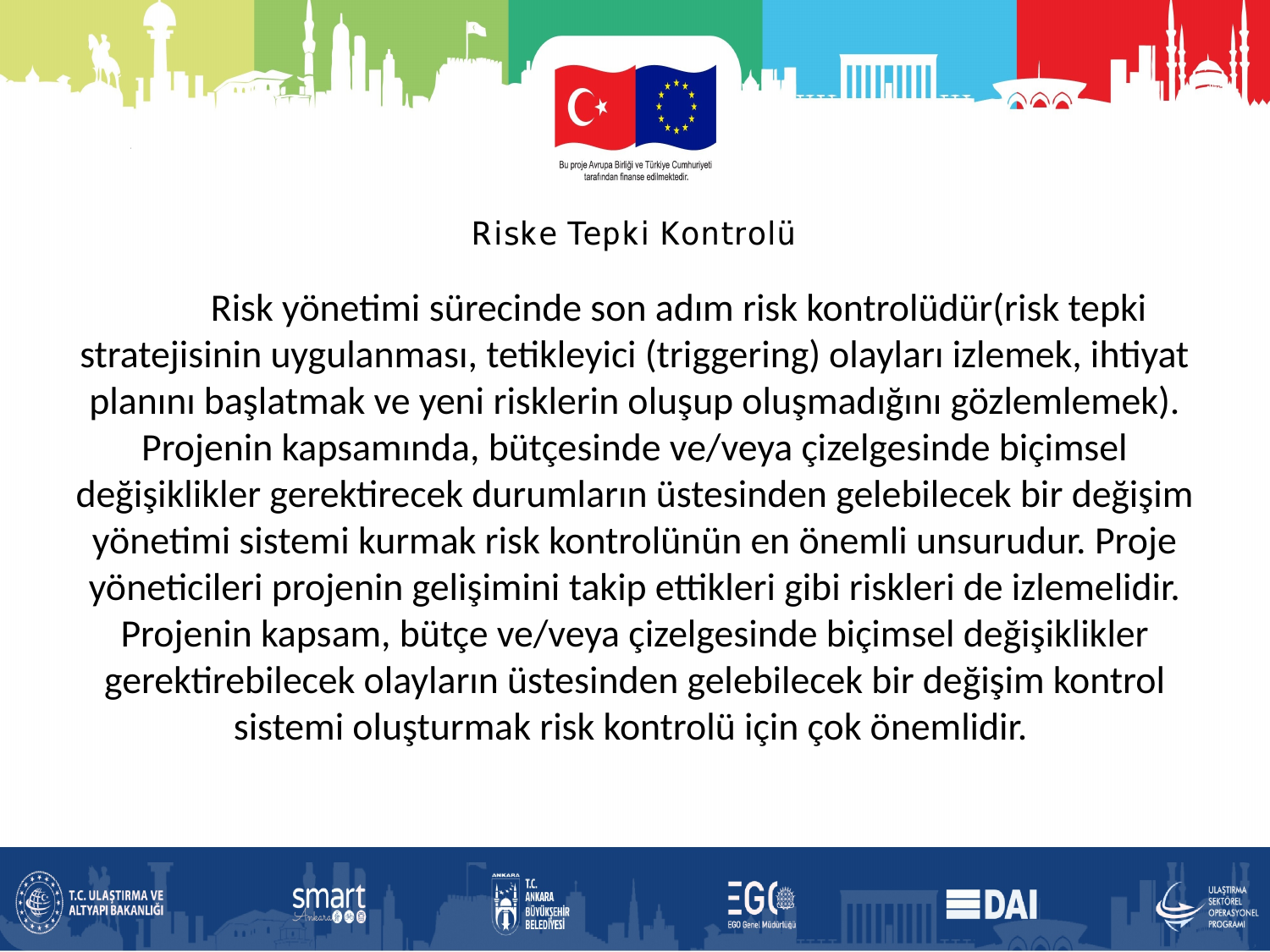

Riske Tepki Kontrolü

Risk yönetimi sürecinde son adım risk kontrolüdür(risk tepki stratejisinin uygulanması, tetikleyici (triggering) olayları izlemek, ihtiyat planını başlatmak ve yeni risklerin oluşup oluşmadığını gözlemlemek). Projenin kapsamında, bütçesinde ve/veya çizelgesinde biçimsel değişiklikler gerektirecek durumların üstesinden gelebilecek bir değişim yönetimi sistemi kurmak risk kontrolünün en önemli unsurudur. Proje yöneticileri projenin gelişimini takip ettikleri gibi riskleri de izlemelidir. Projenin kapsam, bütçe ve/veya çizelgesinde biçimsel değişiklikler gerektirebilecek olayların üstesinden gelebilecek bir değişim kontrol sistemi oluşturmak risk kontrolü için çok önemlidir.